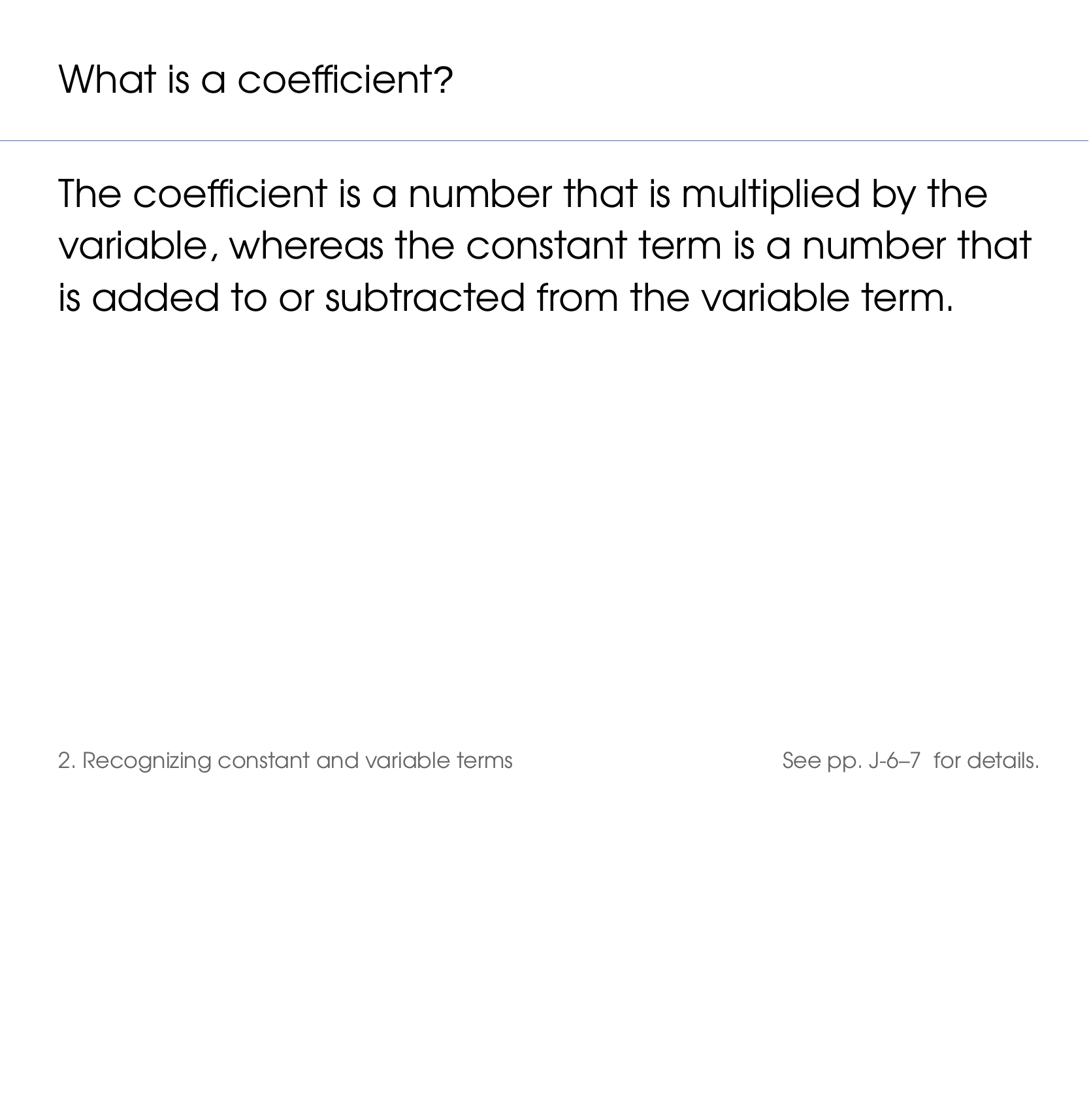

What is a coefficient?
The coefficient is a number that is multiplied by the variable, whereas the constant term is a number that is added to or subtracted from the variable term.
2. Recognizing constant and variable terms
See pp. J-6–7  for details.